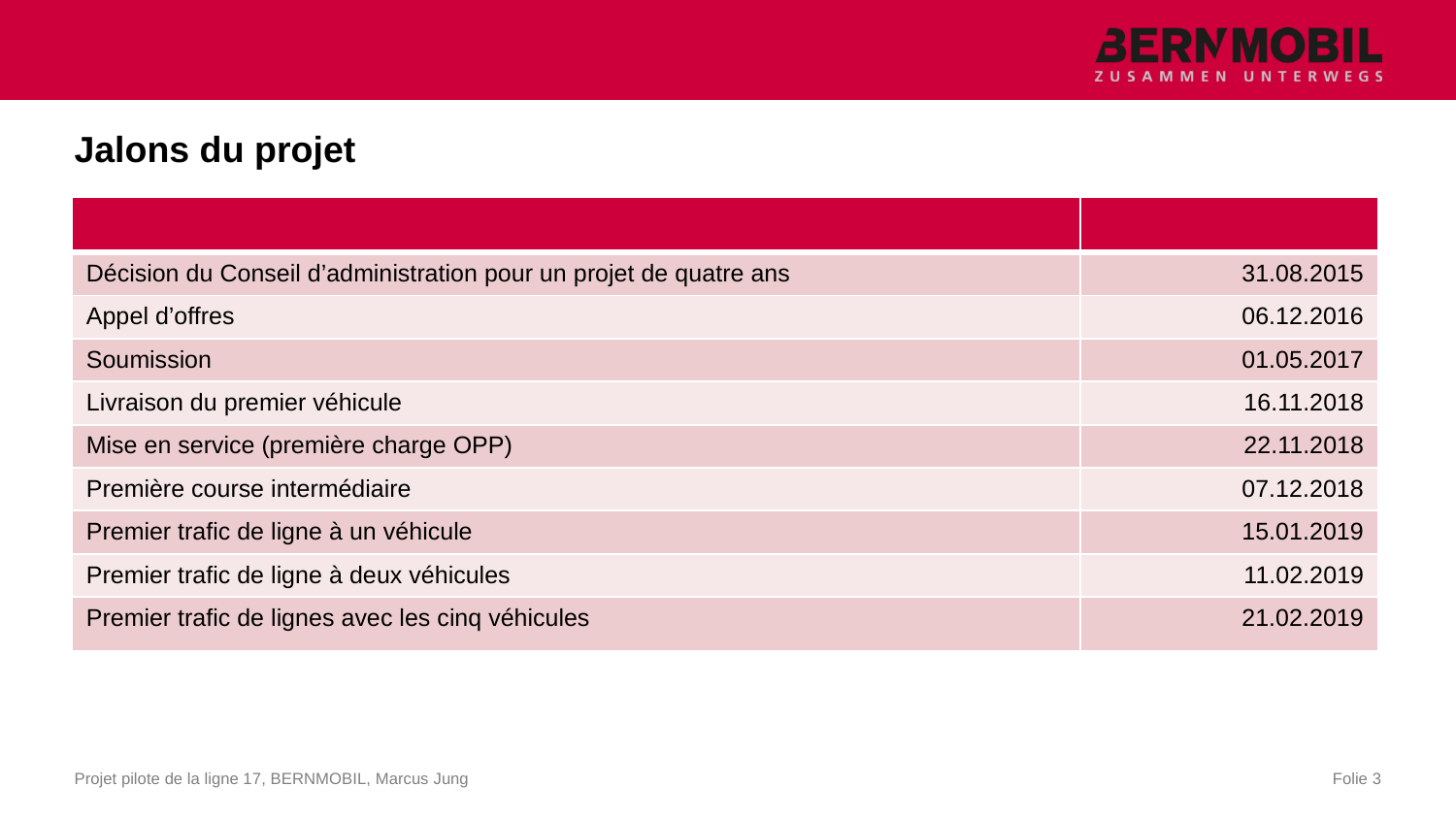

# Jalons du projet
|  |  |
| --- | --- |
| Décision du Conseil d’administration pour un projet de quatre ans | 31.08.2015 |
| Appel d’offres | 06.12.2016 |
| Soumission | 01.05.2017 |
| Livraison du premier véhicule | 16.11.2018 |
| Mise en service (première charge OPP) | 22.11.2018 |
| Première course intermédiaire | 07.12.2018 |
| Premier trafic de ligne à un véhicule | 15.01.2019 |
| Premier trafic de ligne à deux véhicules | 11.02.2019 |
| Premier trafic de lignes avec les cinq véhicules | 21.02.2019 |
Projet pilote de la ligne 17, BERNMOBIL, Marcus Jung
Folie 3